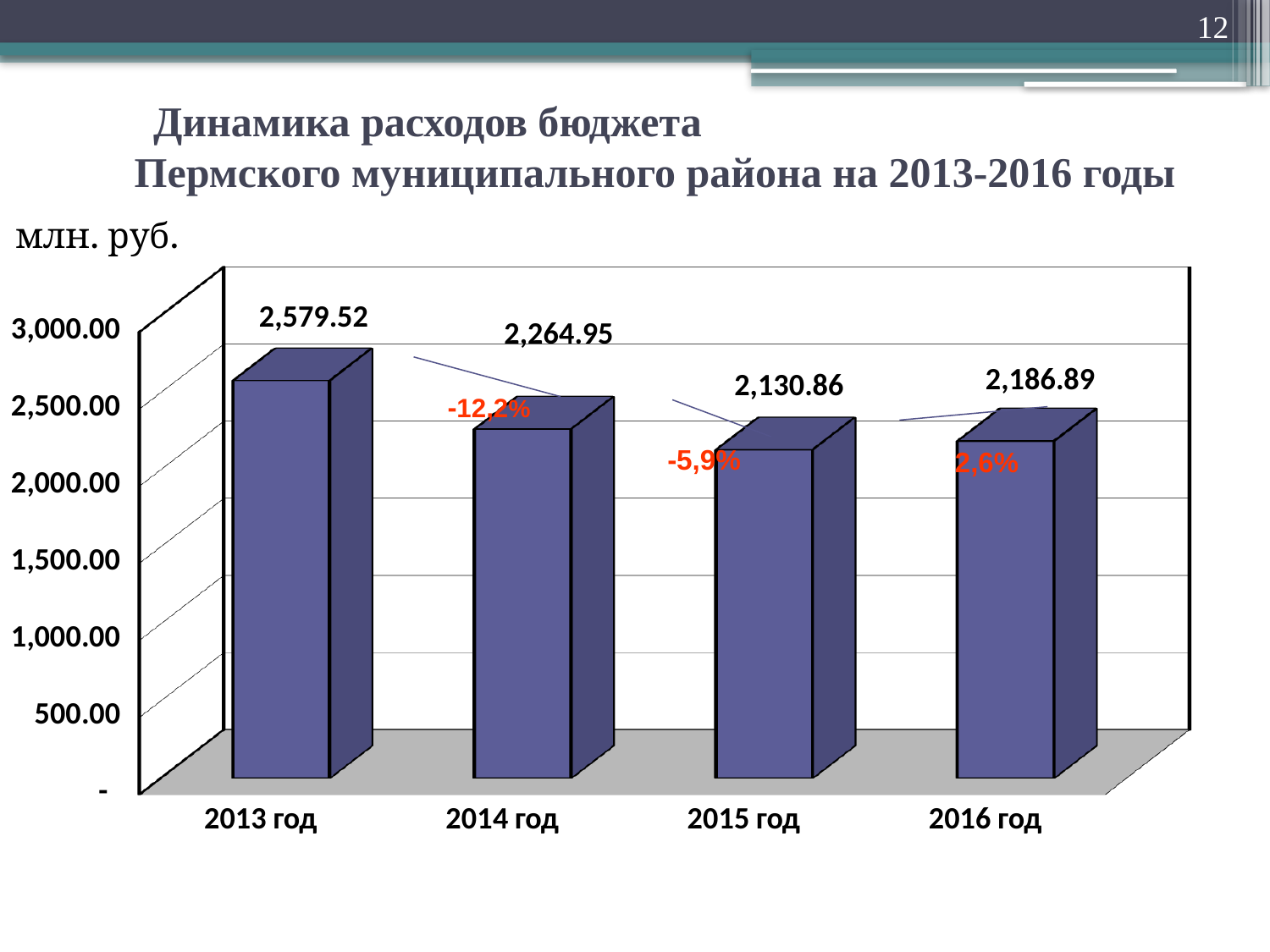

12
# Динамика расходов бюджета                                            Пермского муниципального района на 2013-2016 годы
млн. руб.

[unsupported chart]

-12,2%
-5,9%